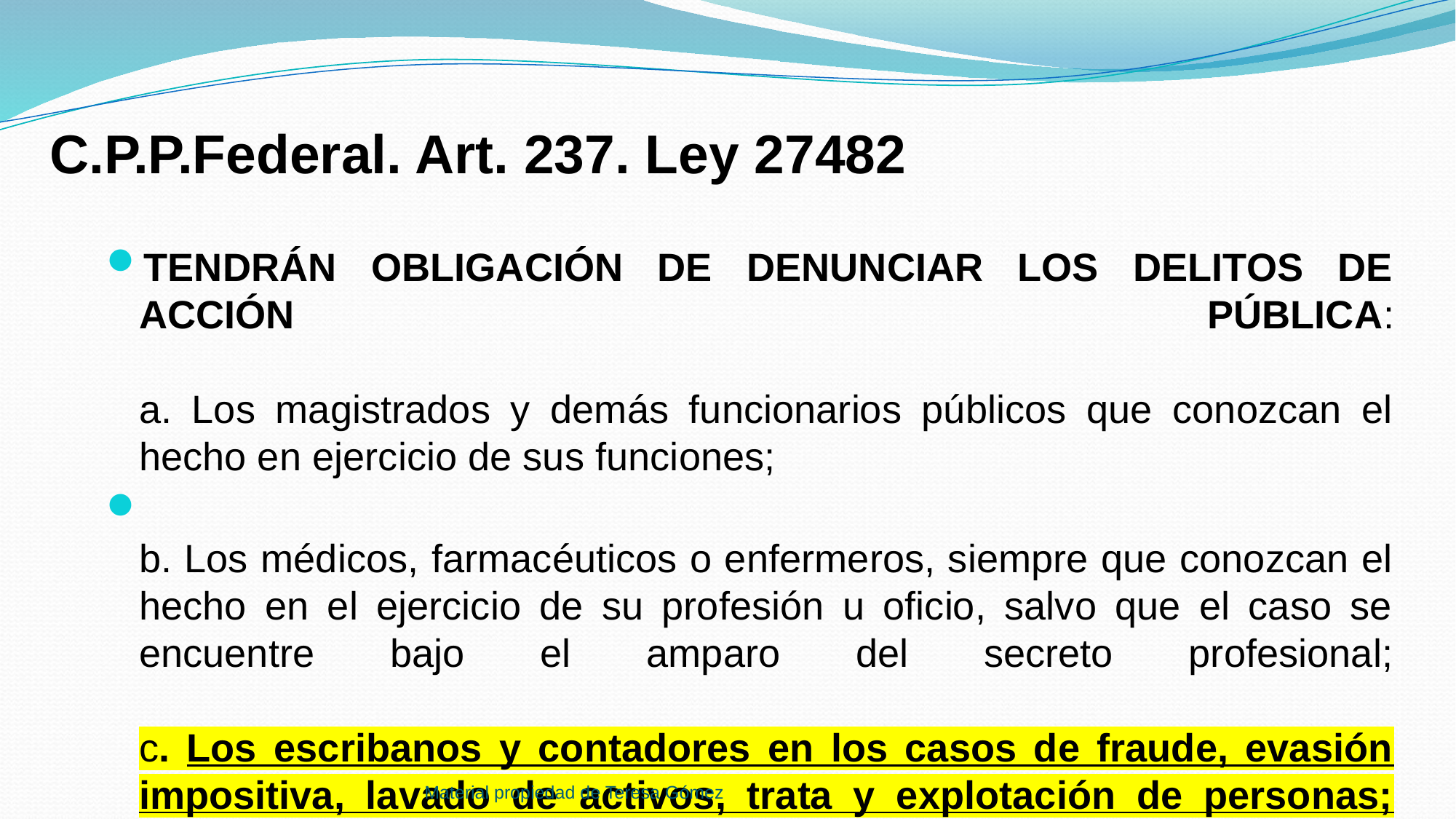

# C.P.P.Federal. Art. 237. Ley 27482
TENDRÁN OBLIGACIÓN DE DENUNCIAR LOS DELITOS DE ACCIÓN PÚBLICA:
a. Los magistrados y demás funcionarios públicos que conozcan el hecho en ejercicio de sus funciones;
b. Los médicos, farmacéuticos o enfermeros, siempre que conozcan el hecho en el ejercicio de su profesión u oficio, salvo que el caso se encuentre bajo el amparo del secreto profesional;
c. Los escribanos y contadores en los casos de fraude, evasión impositiva, lavado de activos, trata y explotación de personas;
Material propiedad de Teresa Gómez
10